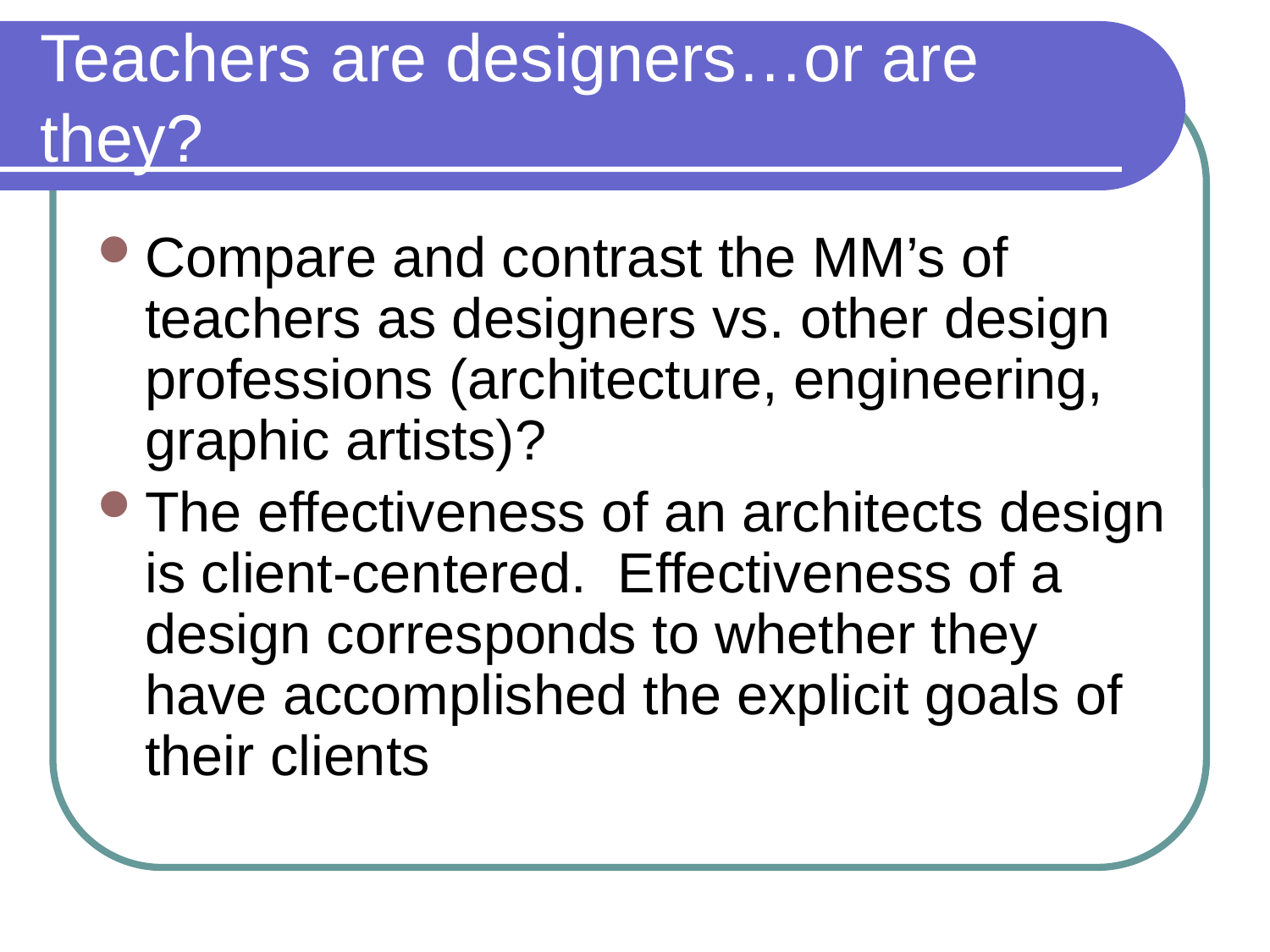

# Teachers are designers…or are they?
Compare and contrast the MM’s of teachers as designers vs. other design professions (architecture, engineering, graphic artists)?
The effectiveness of an architects design is client-centered.  Effectiveness of a design corresponds to whether they have accomplished the explicit goals of their clients